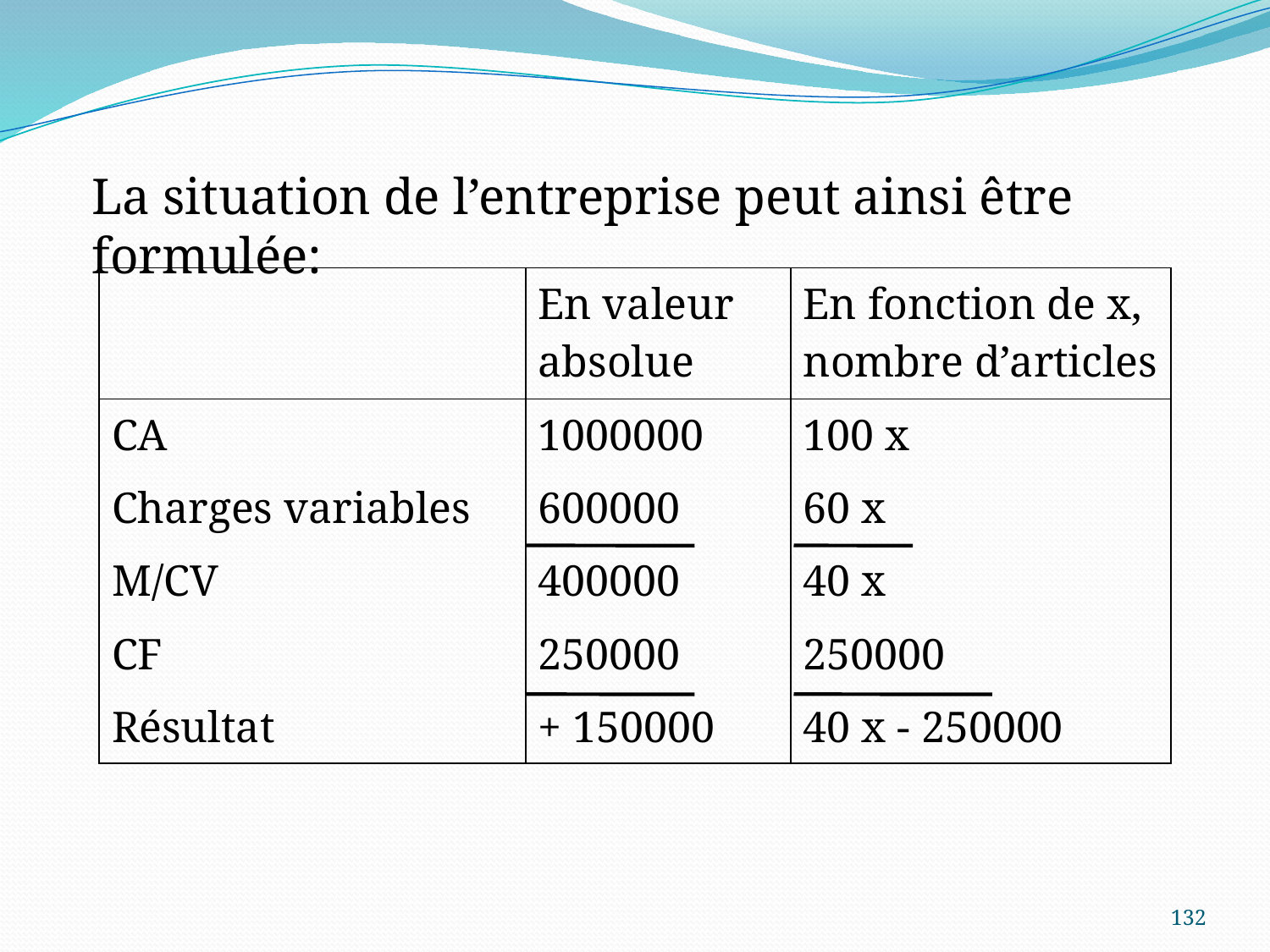

La situation de l’entreprise peut ainsi être formulée:
|  | En valeur absolue | En fonction de x, nombre d’articles |
| --- | --- | --- |
| CA | 1000000 | 100 x |
| Charges variables | 600000 | 60 x |
| M/CV | 400000 | 40 x |
| CF | 250000 | 250000 |
| Résultat | + 150000 | 40 x - 250000 |
132